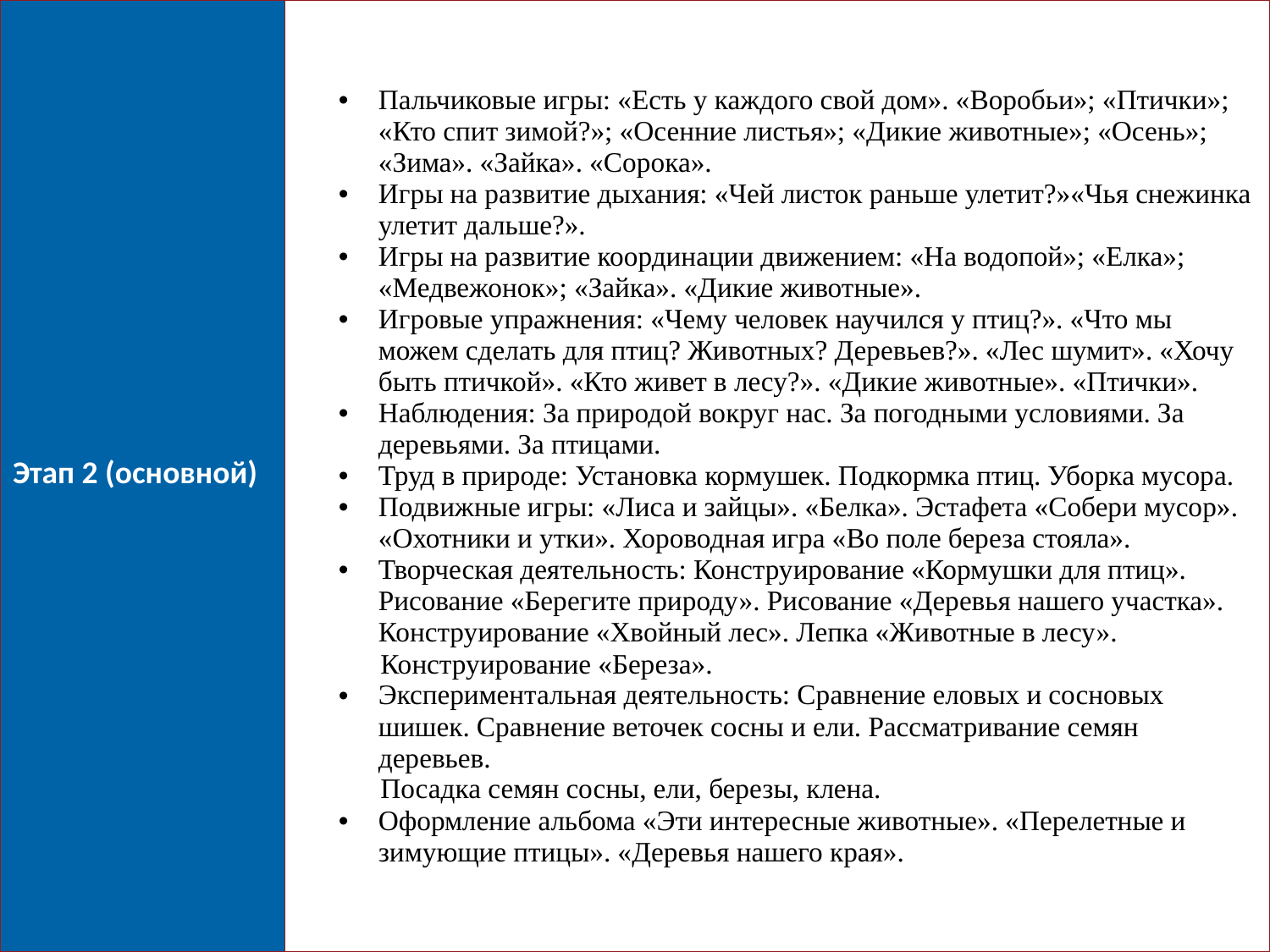

| Этап 2 (основной) | Пальчиковые игры: «Есть у каждого свой дом». «Воробьи»; «Птички»; «Кто спит зимой?»; «Осенние листья»; «Дикие животные»; «Осень»; «Зима». «Зайка». «Сорока». Игры на развитие дыхания: «Чей листок раньше улетит?»«Чья снежинка улетит дальше?». Игры на развитие координации движением: «На водопой»; «Елка»; «Медвежонок»; «Зайка». «Дикие животные». Игровые упражнения: «Чему человек научился у птиц?». «Что мы можем сделать для птиц? Животных? Деревьев?». «Лес шумит». «Хочу быть птичкой». «Кто живет в лесу?». «Дикие животные». «Птички». Наблюдения: За природой вокруг нас. За погодными условиями. За деревьями. За птицами. Труд в природе: Установка кормушек. Подкормка птиц. Уборка мусора. Подвижные игры: «Лиса и зайцы». «Белка». Эстафета «Собери мусор». «Охотники и утки». Хороводная игра «Во поле береза стояла». Творческая деятельность: Конструирование «Кормушки для птиц». Рисование «Берегите природу». Рисование «Деревья нашего участка». Конструирование «Хвойный лес». Лепка «Животные в лесу». Конструирование «Береза». Экспериментальная деятельность: Сравнение еловых и сосновых шишек. Сравнение веточек сосны и ели. Рассматривание семян деревьев. Посадка семян сосны, ели, березы, клена. Оформление альбома «Эти интересные животные». «Перелетные и зимующие птицы». «Деревья нашего края». |
| --- | --- |
8